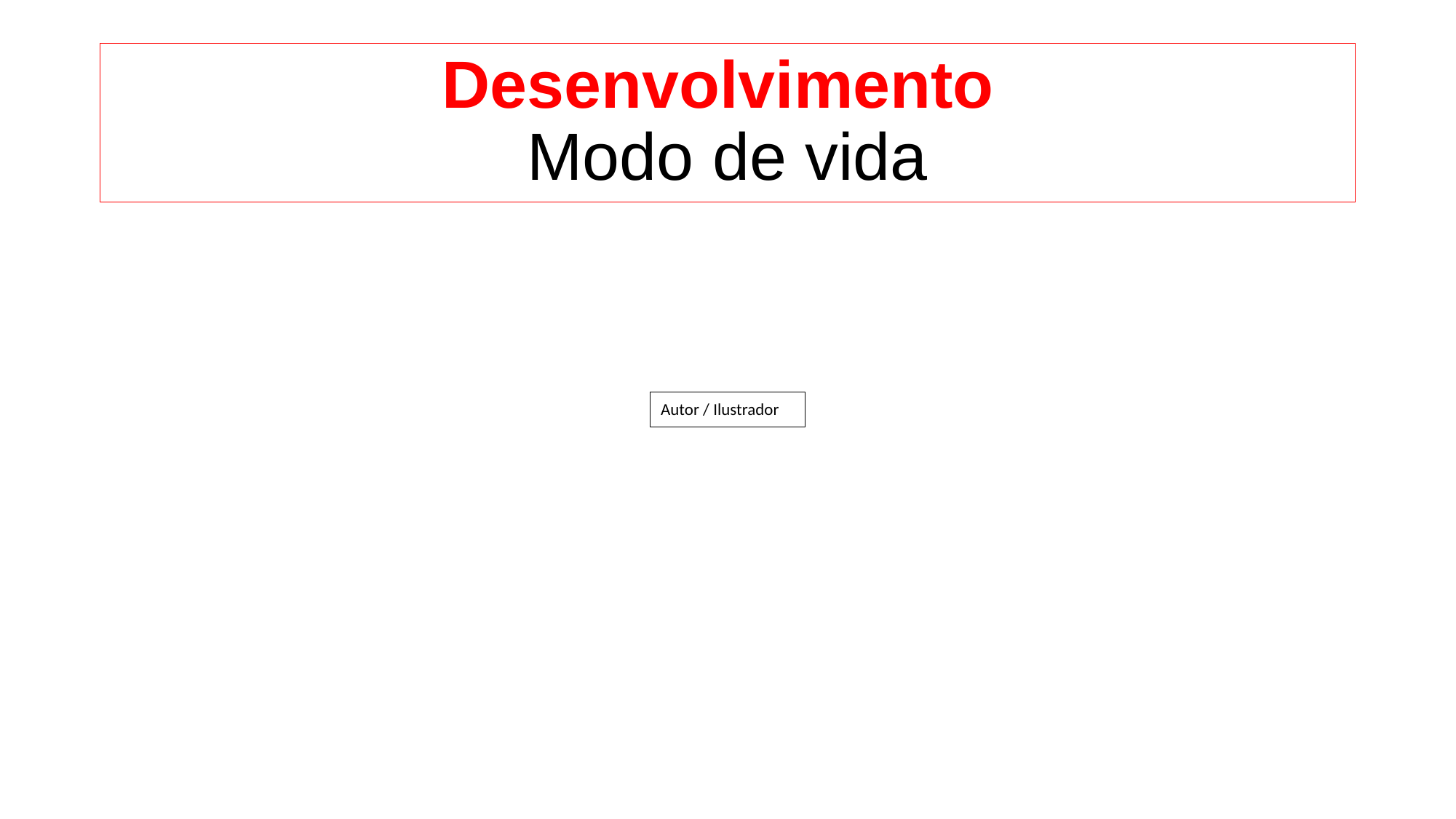

# Desenvolvimento Modo de vida

Autor / Ilustrador